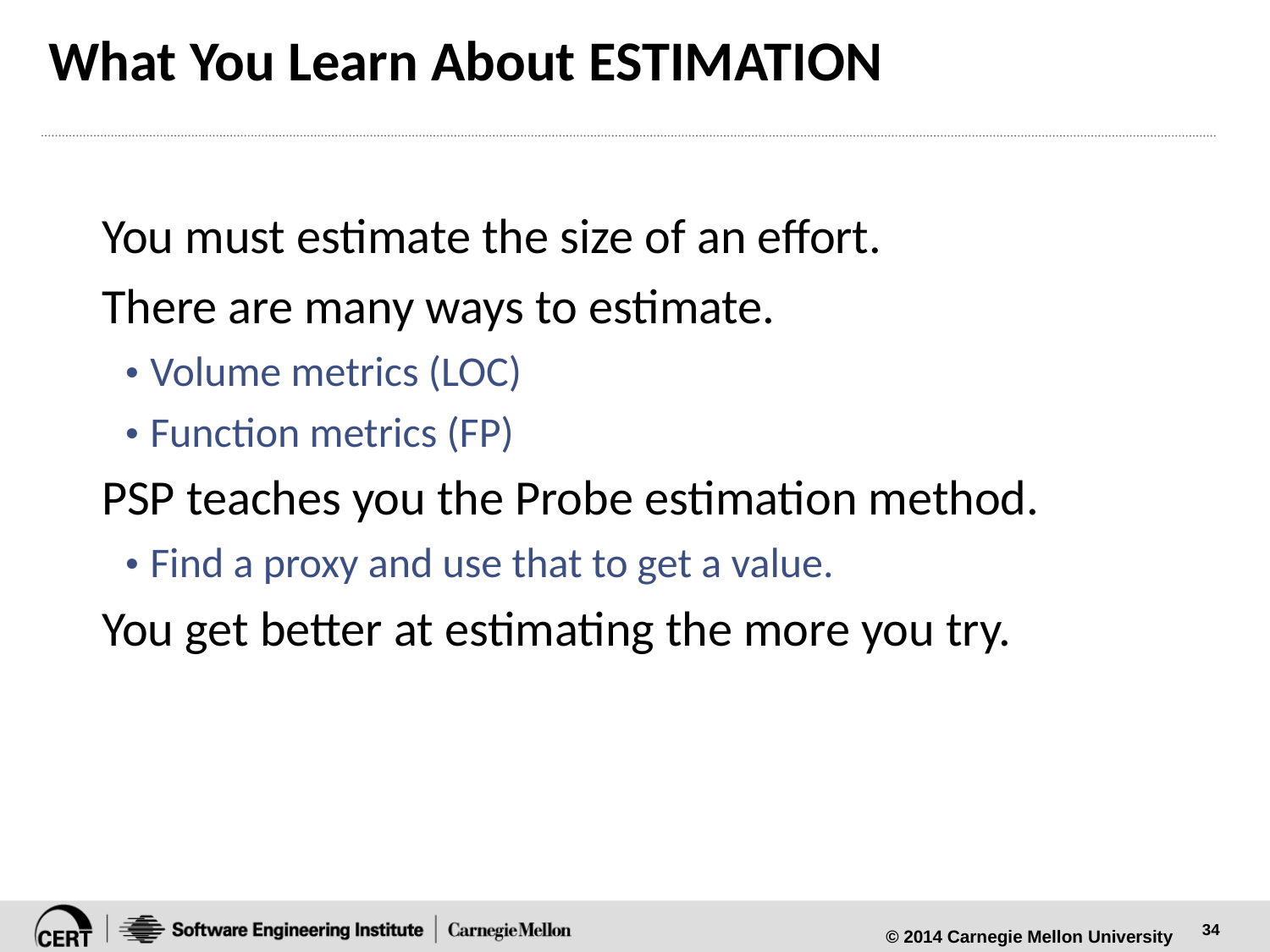

# What You Learn About ESTIMATION
You must estimate the size of an effort.
There are many ways to estimate.
Volume metrics (LOC)
Function metrics (FP)
PSP teaches you the Probe estimation method.
Find a proxy and use that to get a value.
You get better at estimating the more you try.